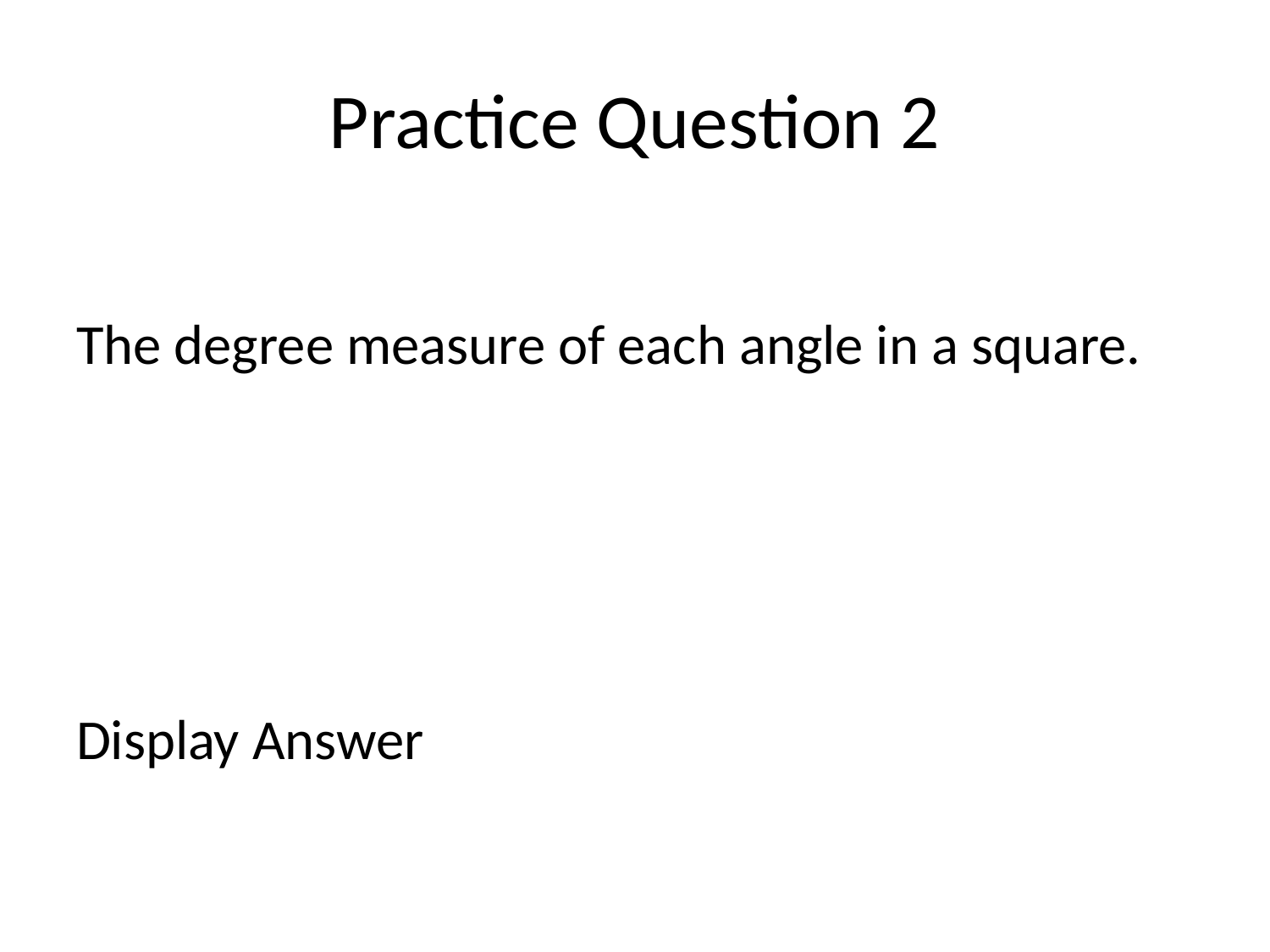

# Practice Question 2

The degree measure of each angle in a square.

Display Answer